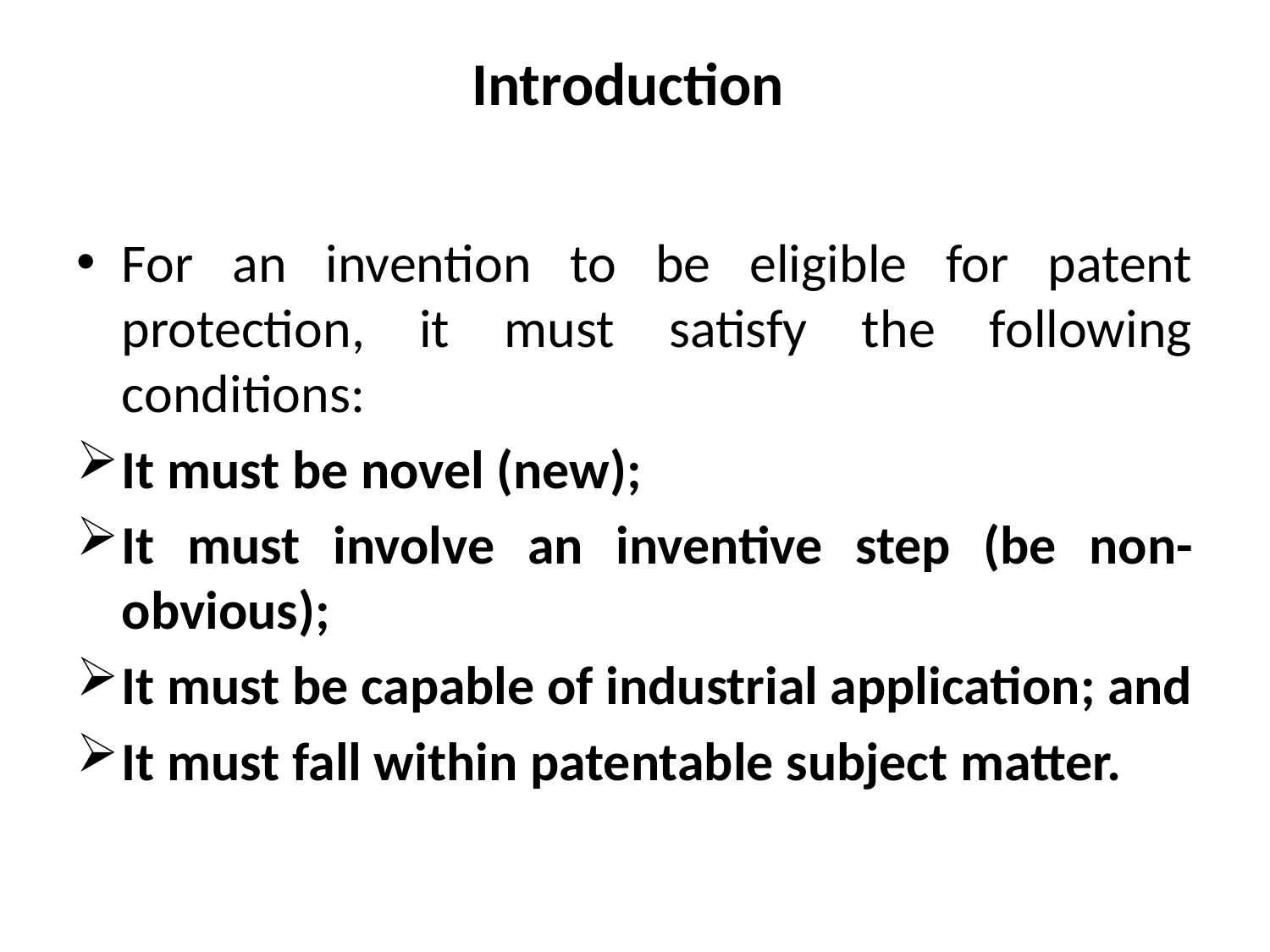

# Introduction
For an invention to be eligible for patent protection, it must satisfy the following conditions:
It must be novel (new);
It must involve an inventive step (be non-obvious);
It must be capable of industrial application; and
It must fall within patentable subject matter.